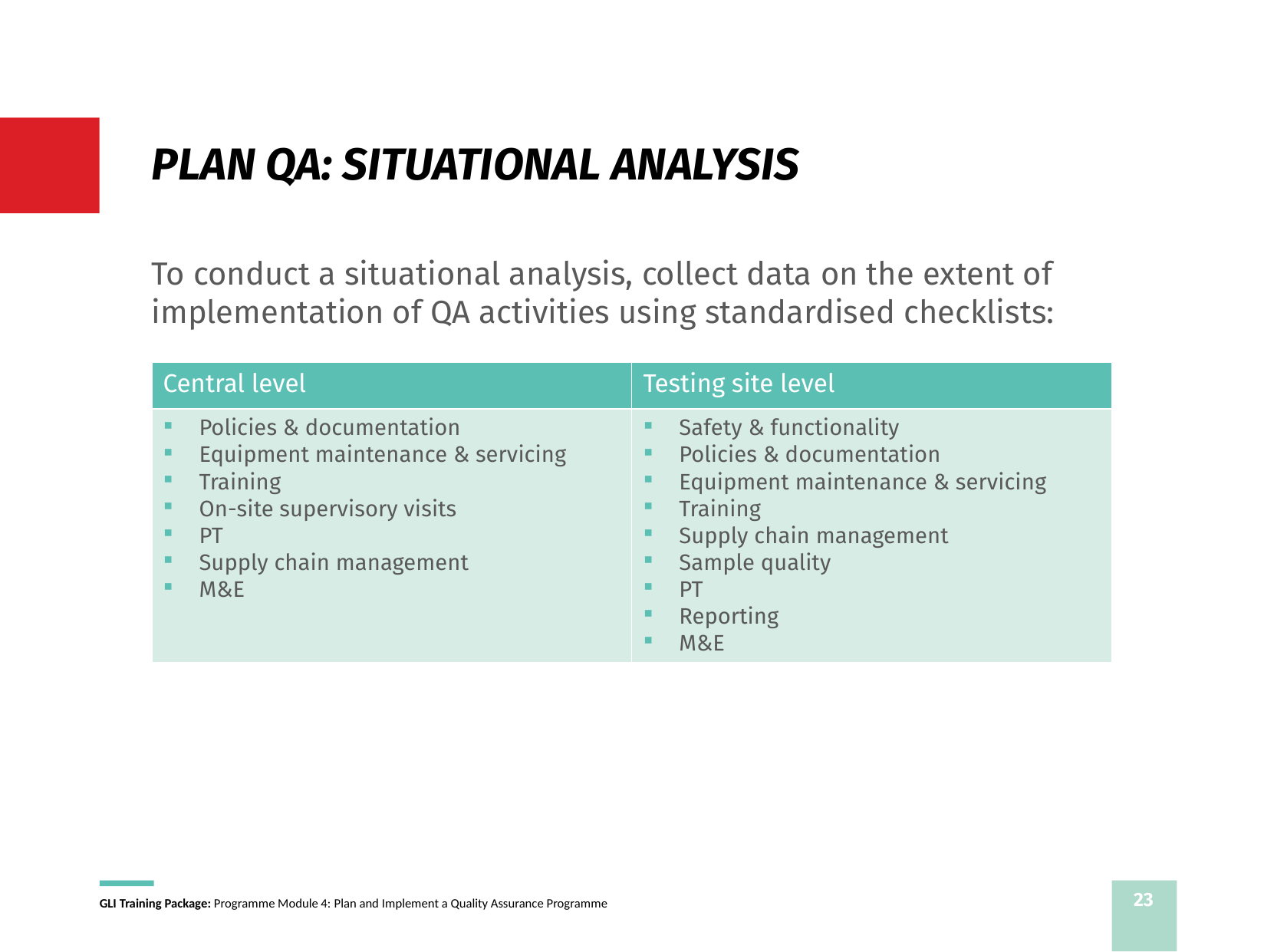

# PLAN QA: SITUATIONAL ANALYSIS
To conduct a situational analysis, collect data on the extent of implementation of QA activities using standardised checklists:
| Central level | Testing site level |
| --- | --- |
| Policies & documentation Equipment maintenance & servicing Training On-site supervisory visits PT Supply chain management M&E | Safety & functionality Policies & documentation Equipment maintenance & servicing Training Supply chain management Sample quality PT Reporting M&E |